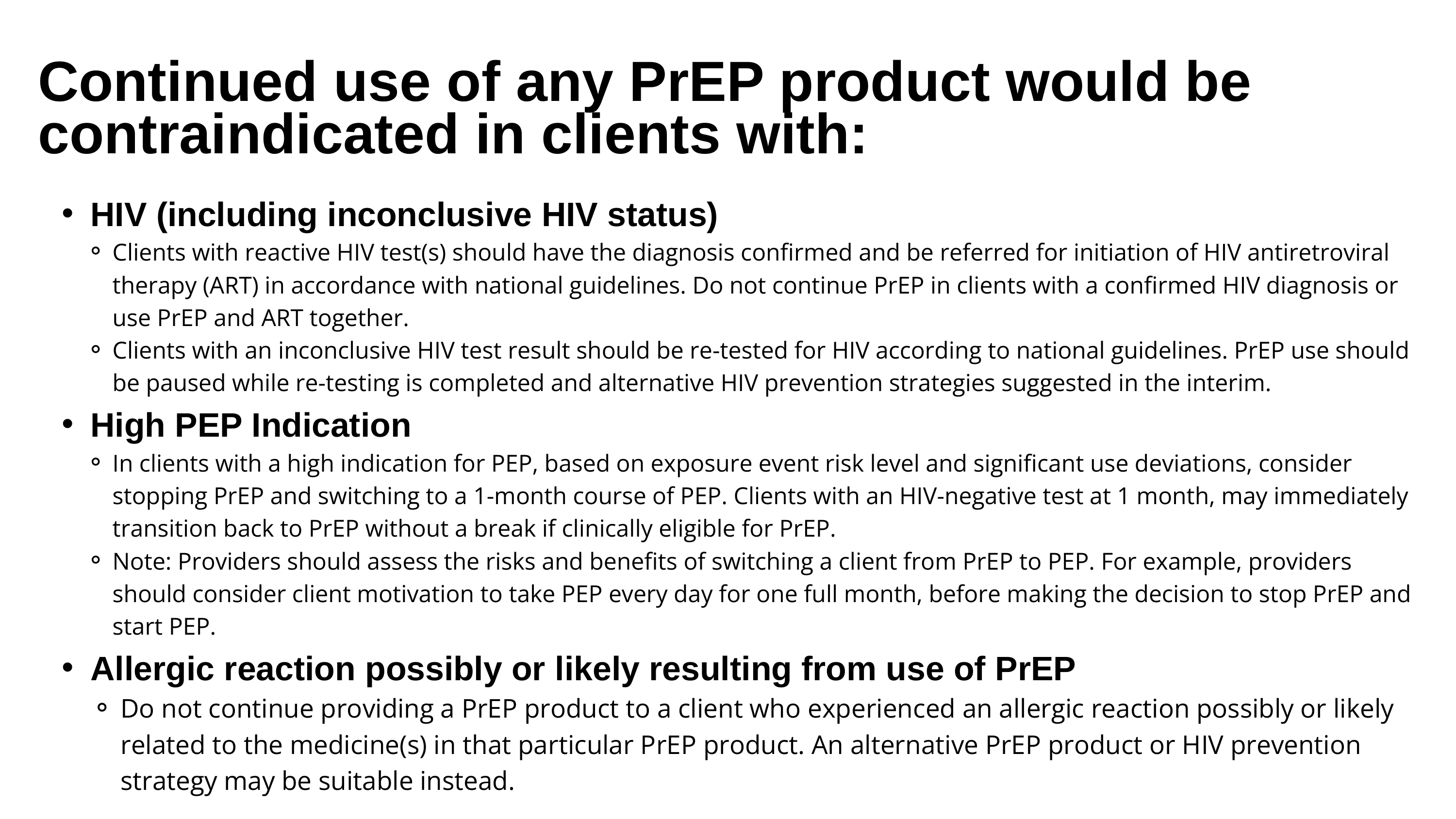

Continued use of any PrEP product would be contraindicated in clients with:
HIV (including inconclusive HIV status)
Clients with reactive HIV test(s) should have the diagnosis confirmed and be referred for initiation of HIV antiretroviral therapy (ART) in accordance with national guidelines. Do not continue PrEP in clients with a confirmed HIV diagnosis or use PrEP and ART together.
Clients with an inconclusive HIV test result should be re-tested for HIV according to national guidelines. PrEP use should be paused while re-testing is completed and alternative HIV prevention strategies suggested in the interim.
High PEP Indication
In clients with a high indication for PEP, based on exposure event risk level and significant use deviations, consider stopping PrEP and switching to a 1-month course of PEP. Clients with an HIV-negative test at 1 month, may immediately transition back to PrEP without a break if clinically eligible for PrEP.
Note: Providers should assess the risks and benefits of switching a client from PrEP to PEP. For example, providers should consider client motivation to take PEP every day for one full month, before making the decision to stop PrEP and start PEP.
Allergic reaction possibly or likely resulting from use of PrEP
Do not continue providing a PrEP product to a client who experienced an allergic reaction possibly or likely related to the medicine(s) in that particular PrEP product. An alternative PrEP product or HIV prevention strategy may be suitable instead.